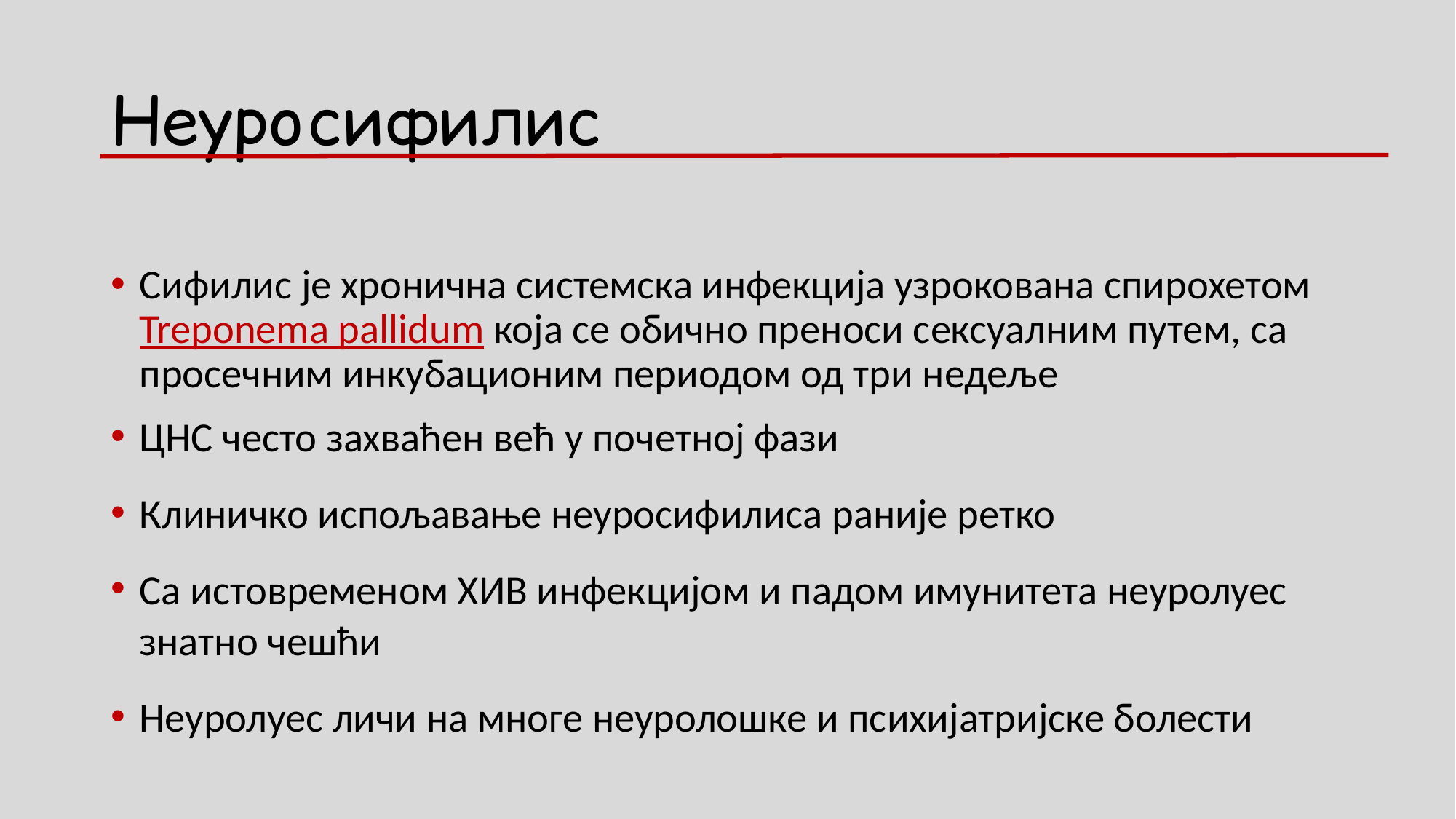

# Неуросифилис
Сифилис је хронична системска инфекција узрокована спирохетом Treponema pallidum која се обично преноси сексуалним путем, са просечним инкубационим периодом од три недеље
ЦНС често захваћен већ у почетној фази
Клиничко испољавање неуросифилиса раније ретко
Са истовременом ХИВ инфекцијом и падом имунитета неуролуес знатно чешћи
Неуролуес личи на многе неуролошке и психијатријске болести